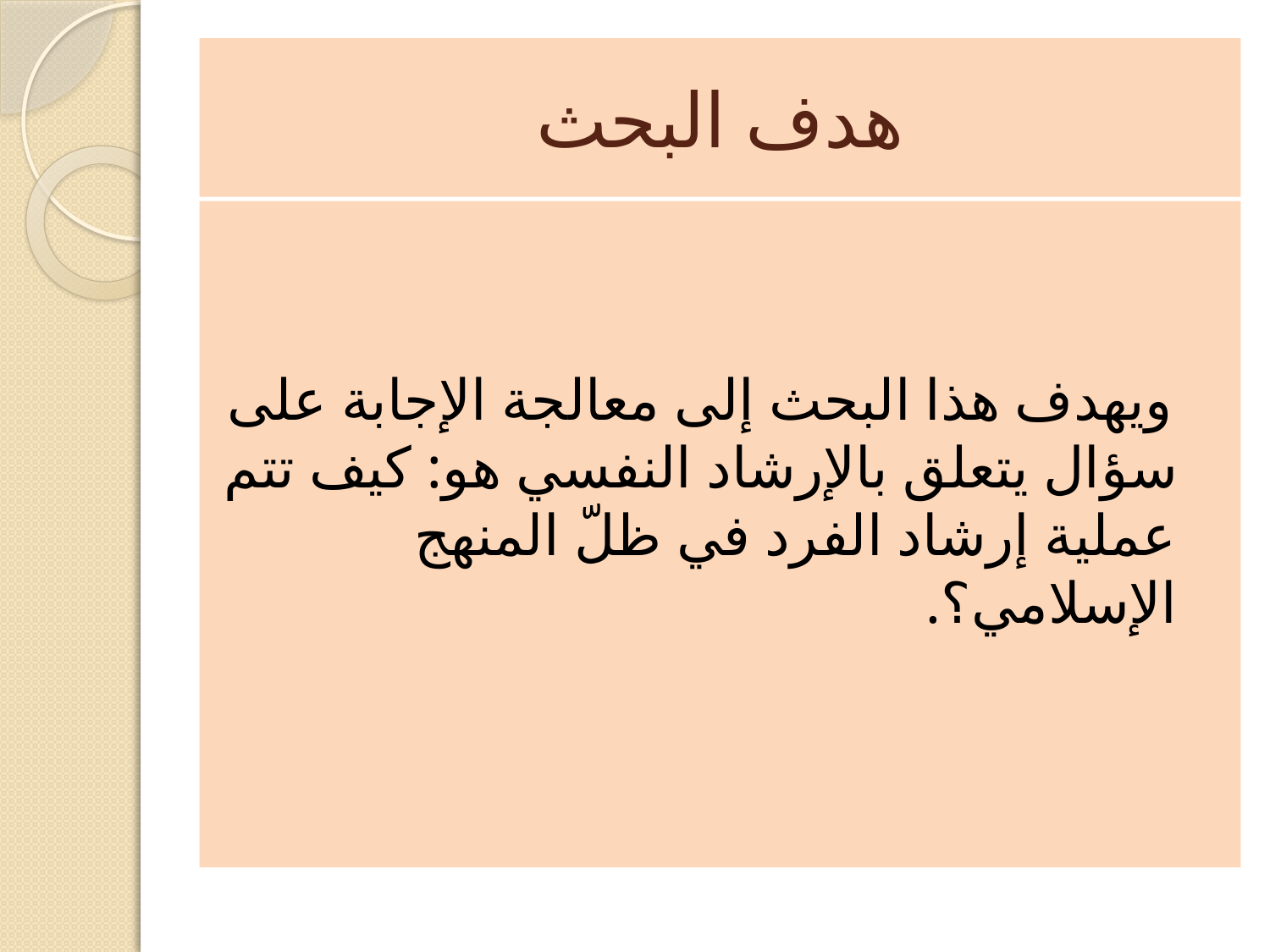

# هدف البحث

   ويهدف هذا البحث إلى معالجة الإجابة على سؤال يتعلق بالإرشاد النفسي هو: كيف تتم عملية إرشاد الفرد في ظلّ المنهج الإسلامي؟.